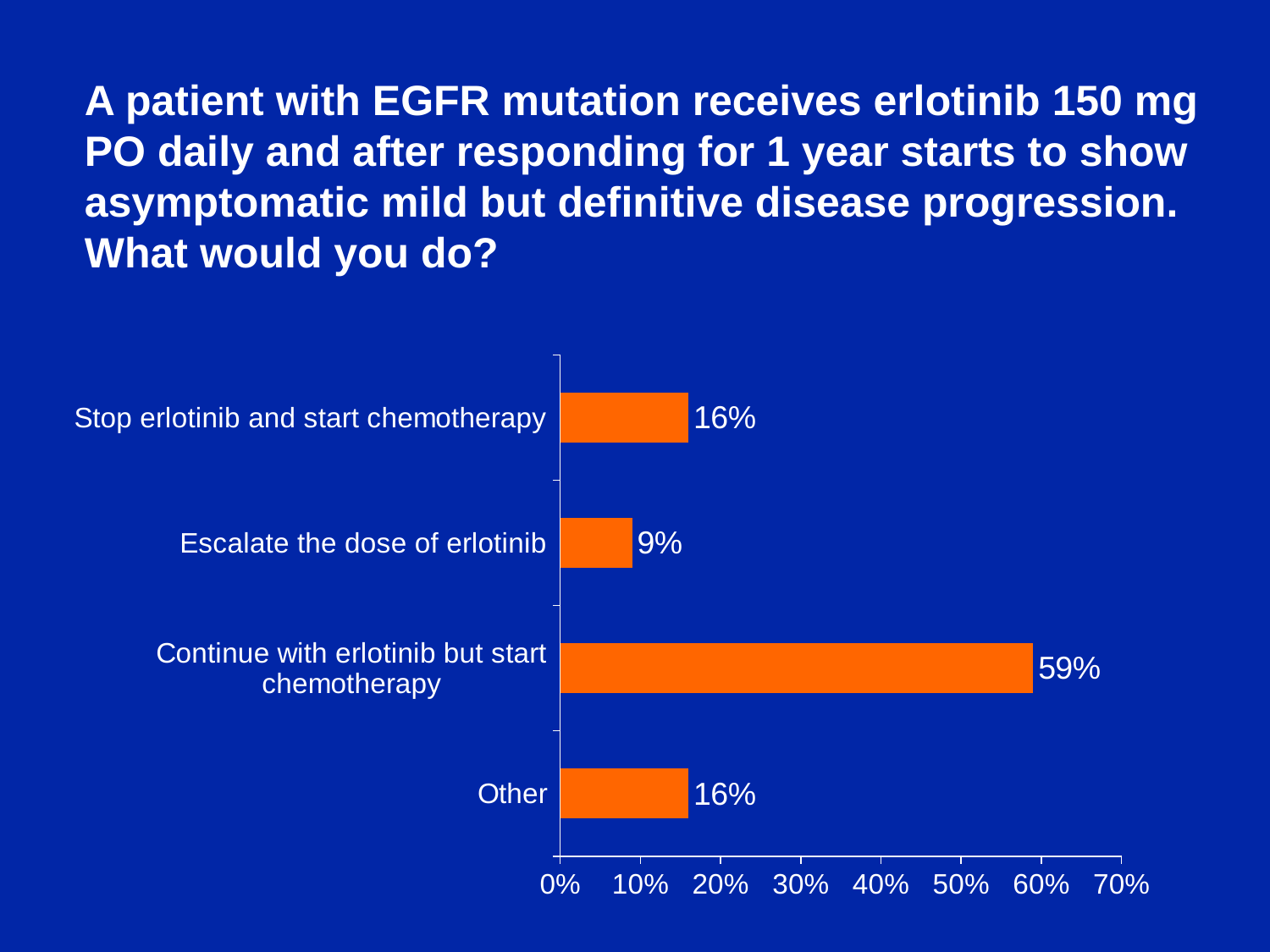

A patient with EGFR mutation receives erlotinib 150 mg PO daily and after responding for 1 year starts to show asymptomatic mild but definitive disease progression. What would you do?

### Chart

| Category | Series 1 |
|---|---|
| Other | 0.16 |
| Continue with erlotinib but start chemotherapy | 0.59 |
| Escalate the dose of erlotinib | 0.09 |
| Stop erlotinib and start chemotherapy | 0.16 |